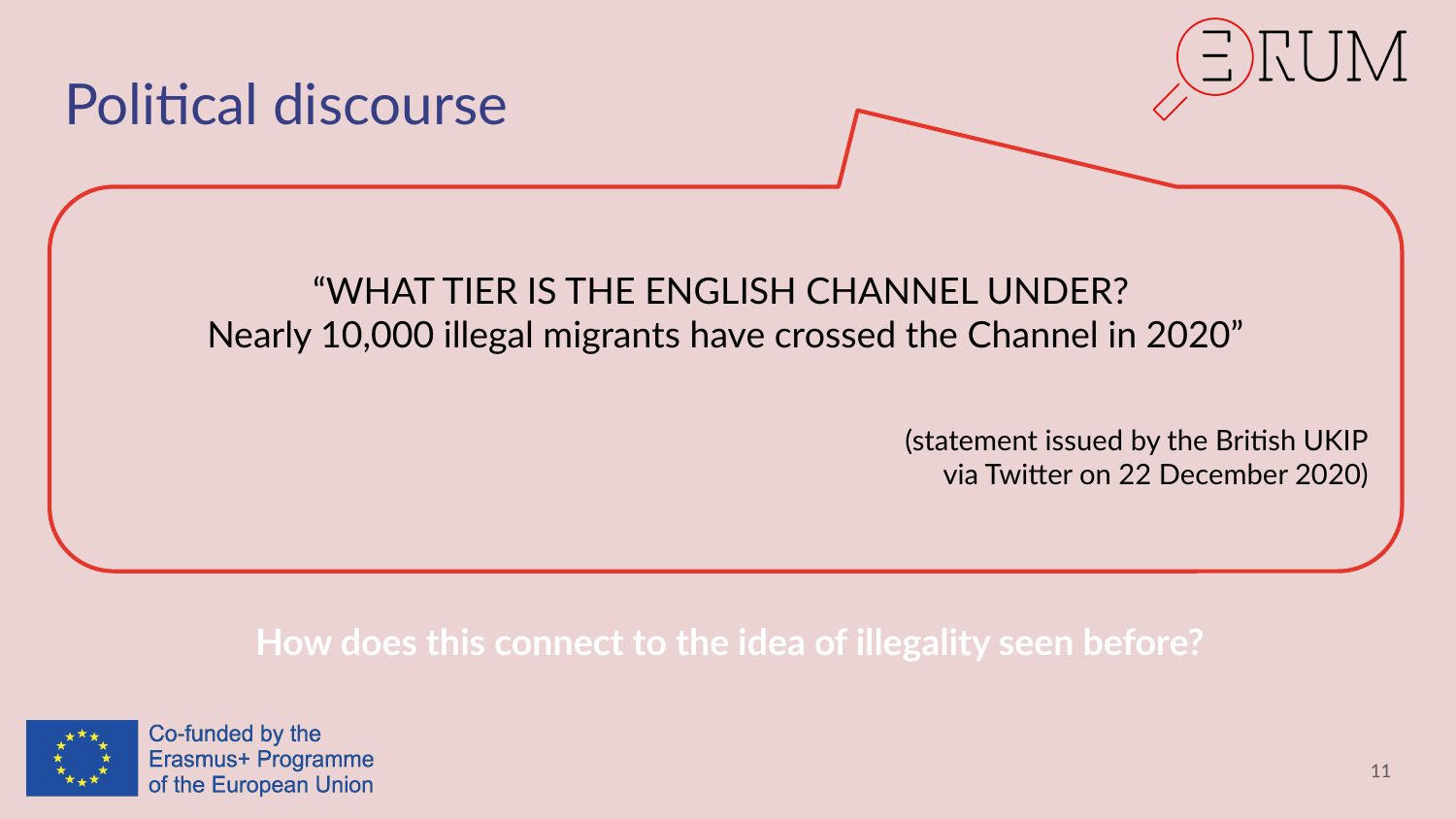

# Political discourse
“WHAT TIER IS THE ENGLISH CHANNEL UNDER?
Nearly 10,000 illegal migrants have crossed the Channel in 2020”

(statement issued by the British UKIP
via Twitter on 22 December 2020)
How does this connect to the idea of illegality seen before?
11